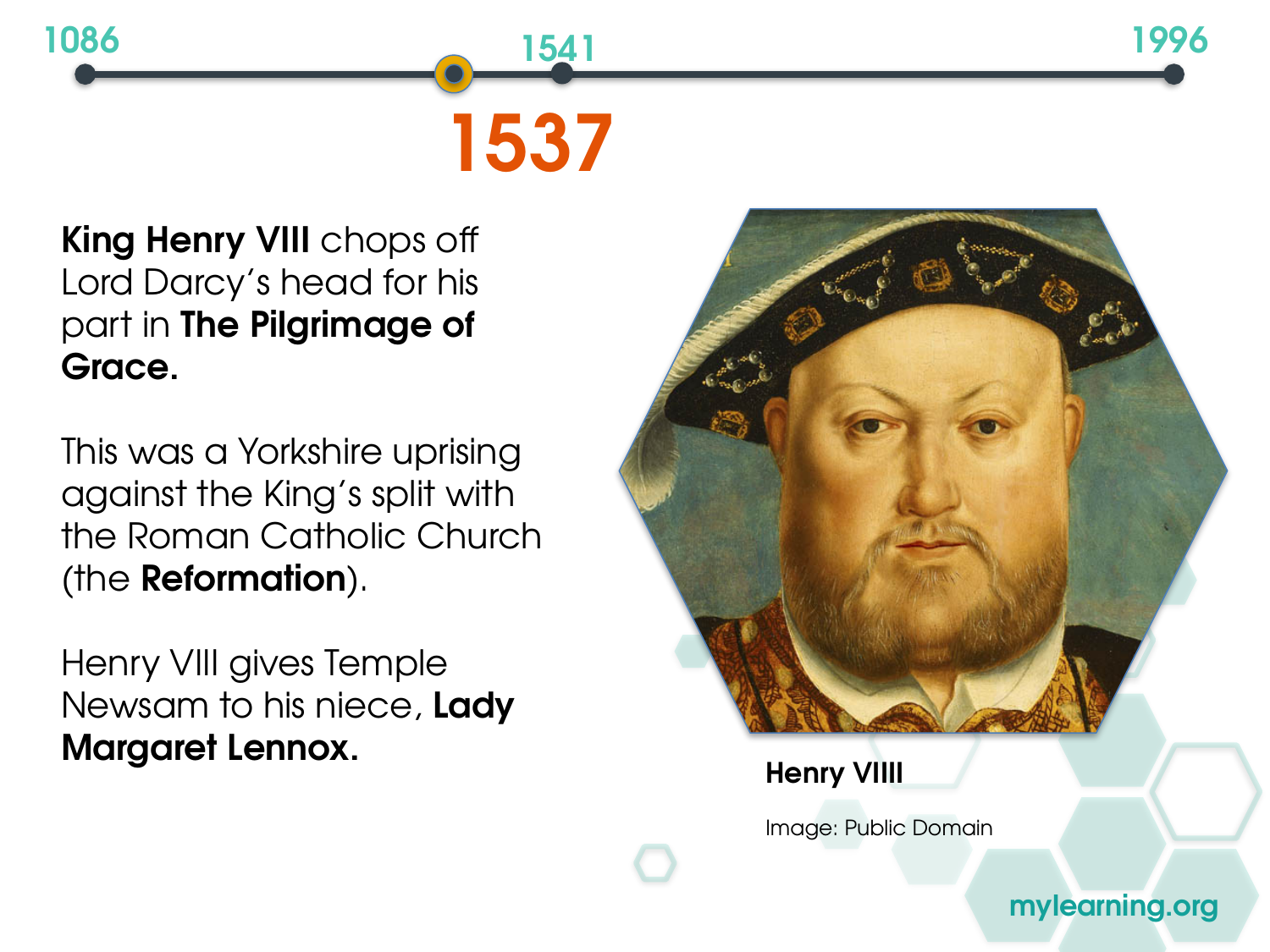

1086
1996
1541

1537

King Henry VIII chops off Lord Darcy’s head for his part in The Pilgrimage of Grace.

This was a Yorkshire uprising against the King’s split with the Roman Catholic Church (the Reformation).

Henry VIII gives Temple Newsam to his niece, Lady Margaret Lennox.

Henry VIIII

Image: Public Domain

mylearning.org